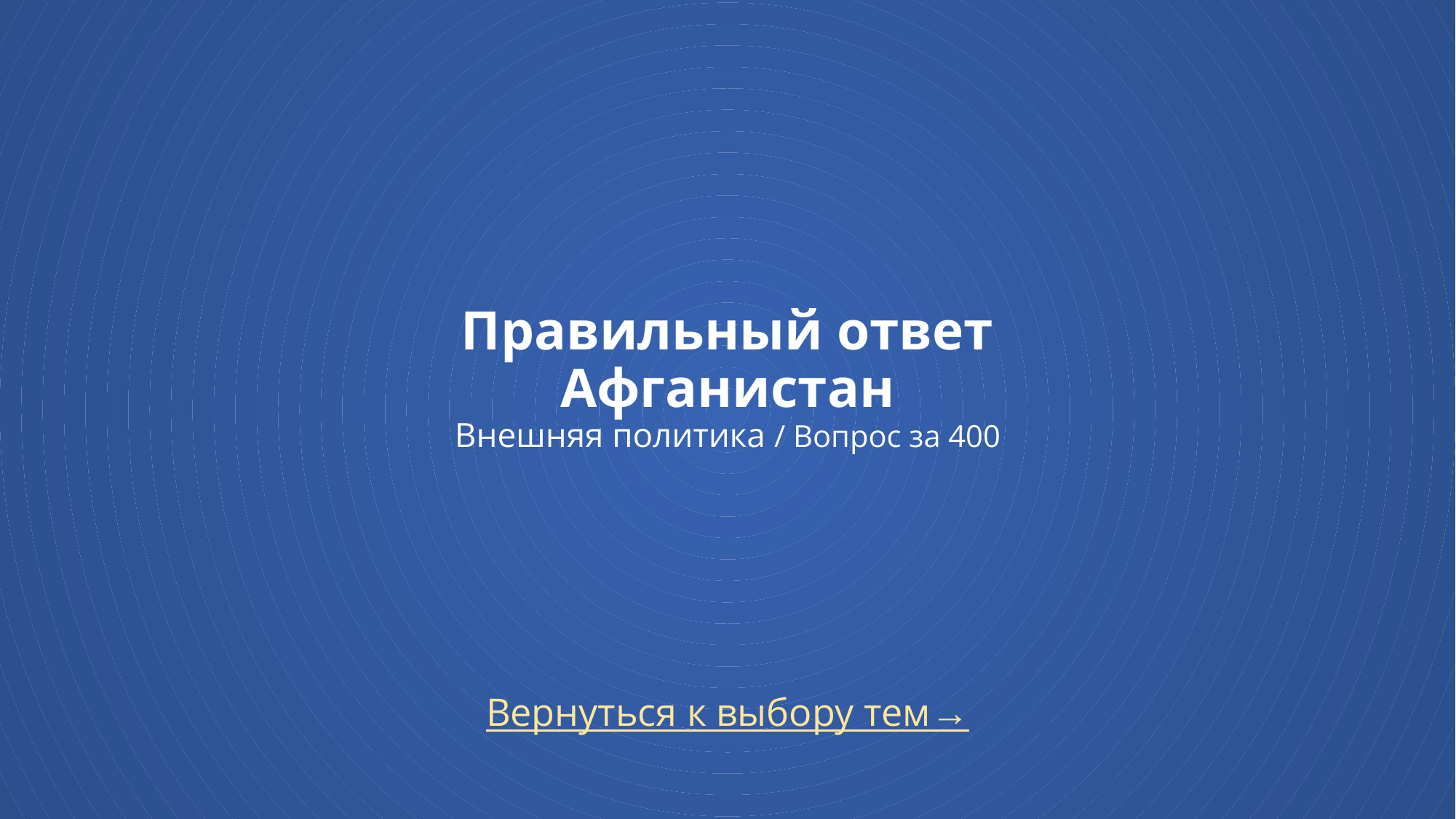

# Правильный ответ Афганистан Внешняя политика / Вопрос за 400
Вернуться к выбору тем→